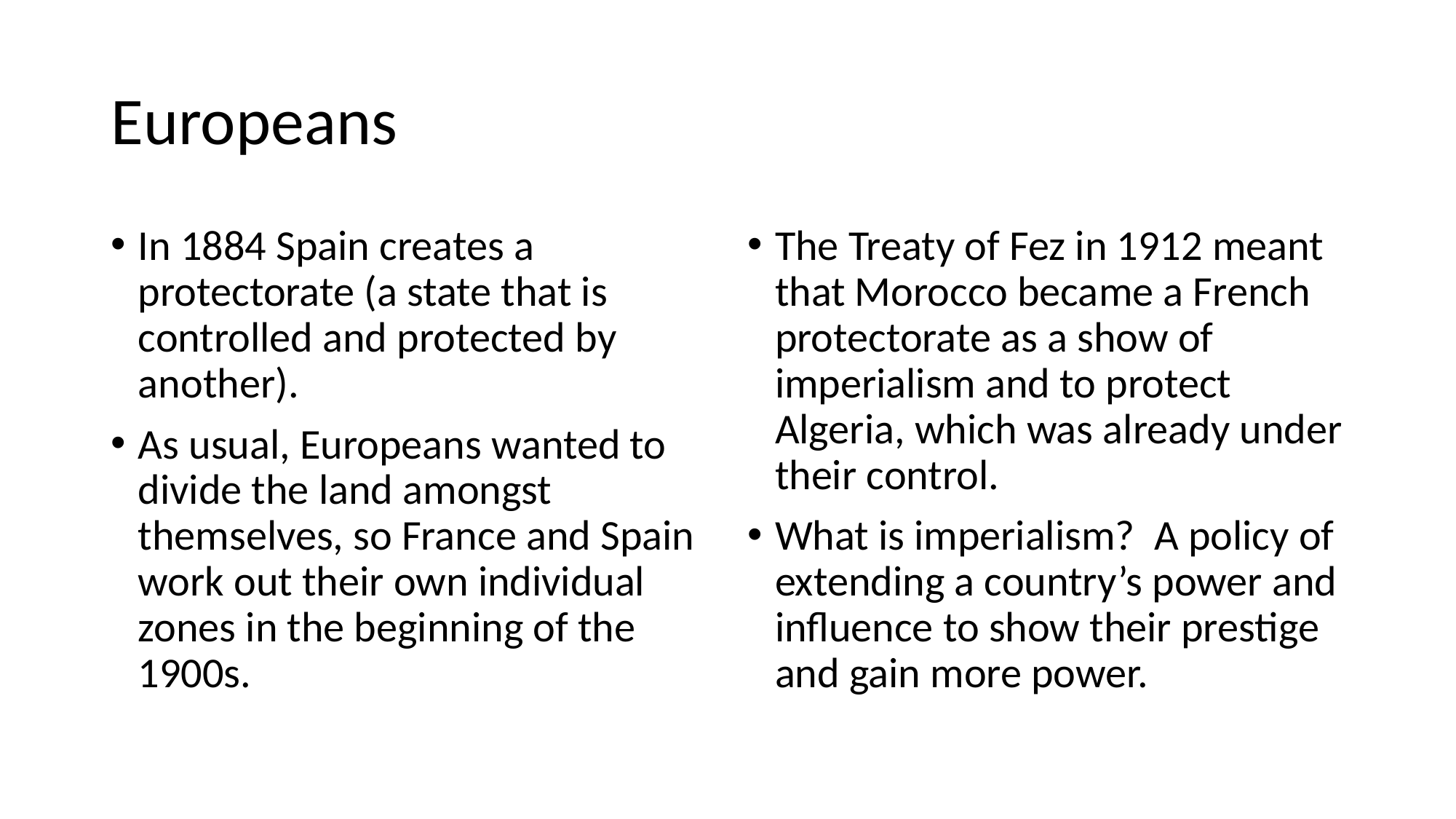

# Europeans
In 1884 Spain creates a protectorate (a state that is controlled and protected by another).
As usual, Europeans wanted to divide the land amongst themselves, so France and Spain work out their own individual zones in the beginning of the 1900s.
The Treaty of Fez in 1912 meant that Morocco became a French protectorate as a show of imperialism and to protect Algeria, which was already under their control.
What is imperialism?  A policy of extending a country’s power and influence to show their prestige and gain more power.